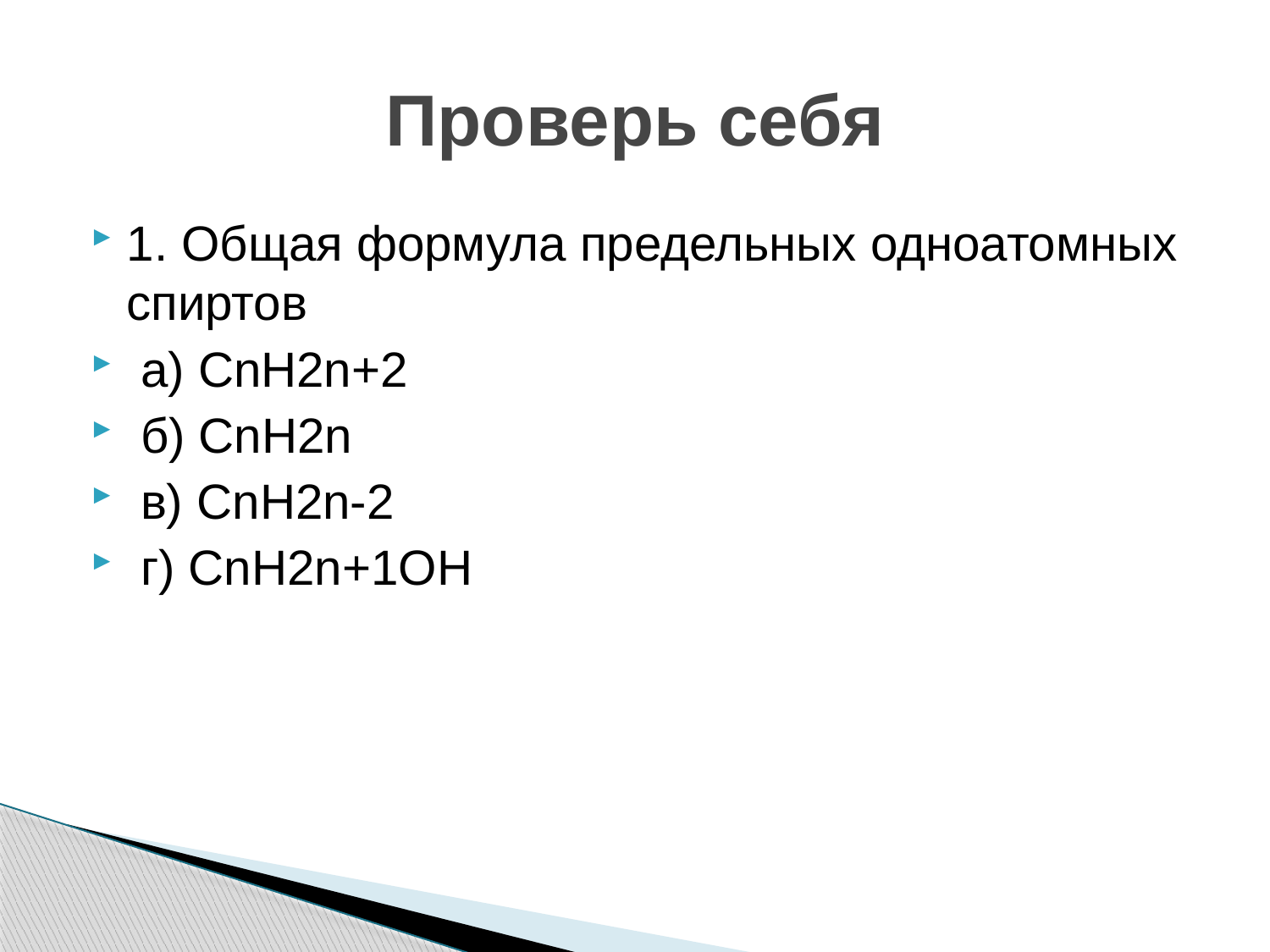

# Проверь себя
1. Общая формула предельных одноатомных спиртов
 а) CnH2n+2
 б) CnH2n
 в) CnH2n-2
 г) CnH2n+1OH